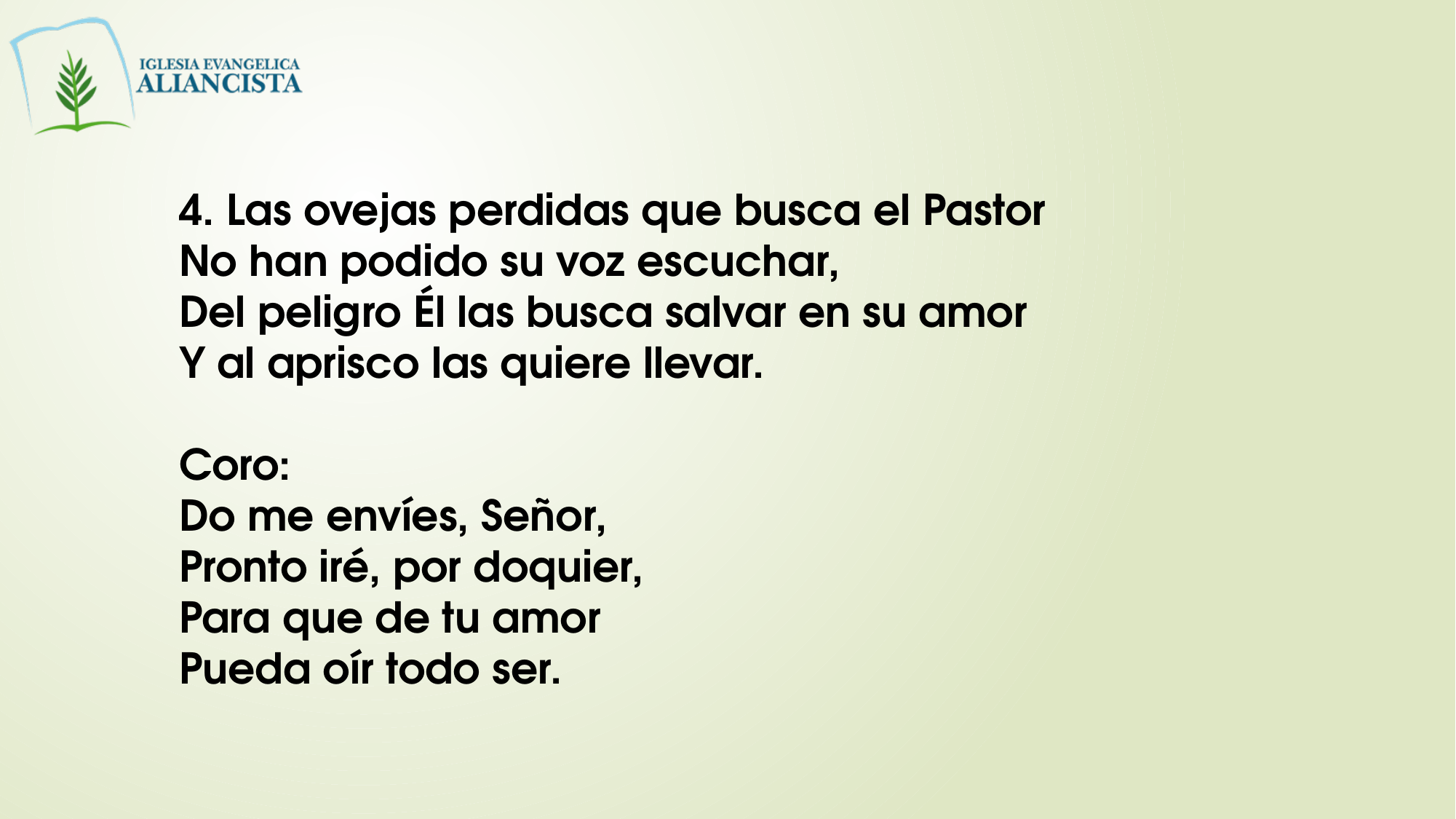

4. Las ovejas perdidas que busca el Pastor
No han podido su voz escuchar,
Del peligro Él las busca salvar en su amor
Y al aprisco las quiere llevar.

Coro:
Do me envíes, Señor,
Pronto iré, por doquier,
Para que de tu amor
Pueda oír todo ser.